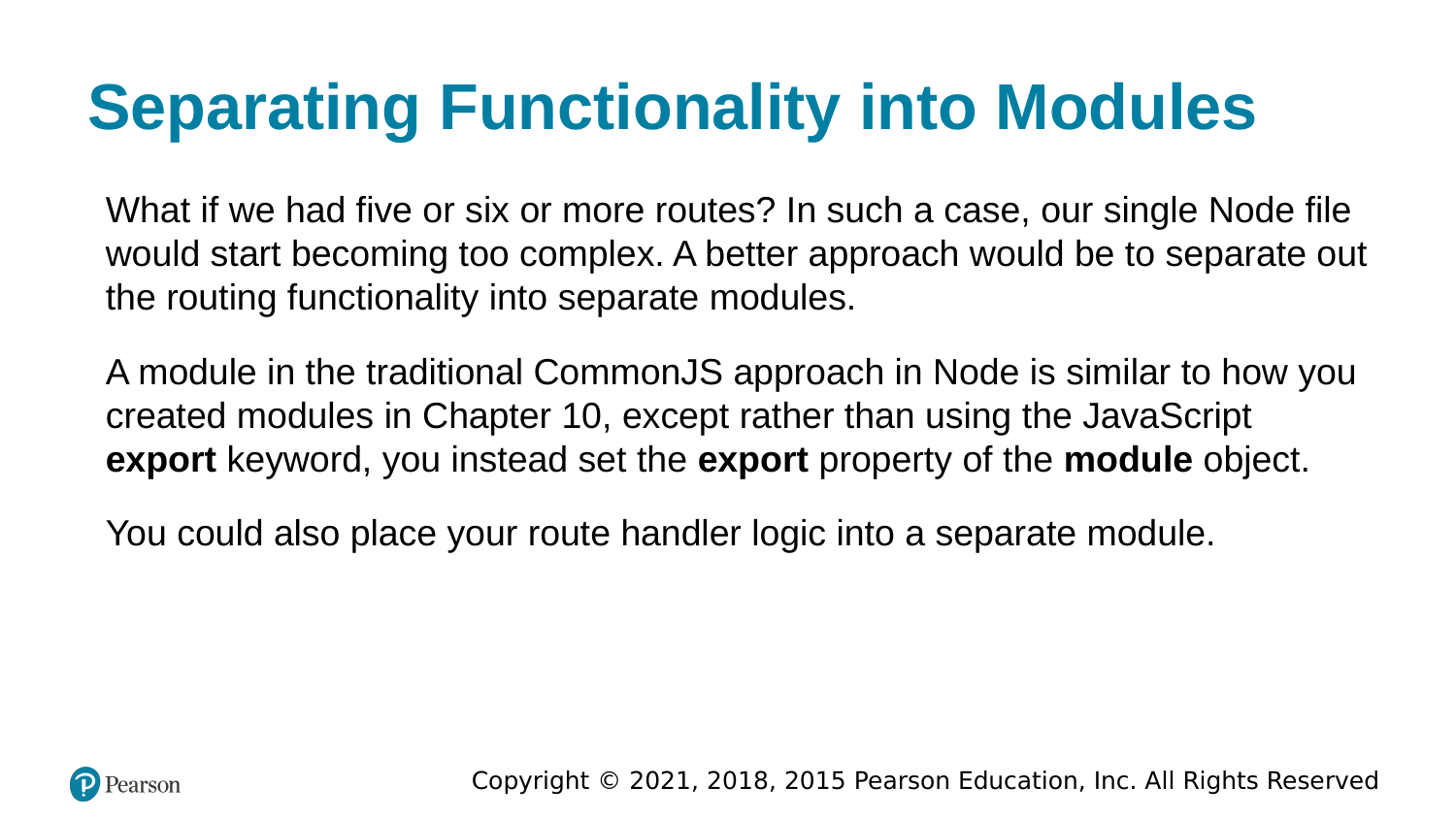

# Separating Functionality into Modules
What if we had five or six or more routes? In such a case, our single Node file would start becoming too complex. A better approach would be to separate out the routing functionality into separate modules.
A module in the traditional CommonJS approach in Node is similar to how you created modules in Chapter 10, except rather than using the JavaScript export keyword, you instead set the export property of the module object.
You could also place your route handler logic into a separate module.